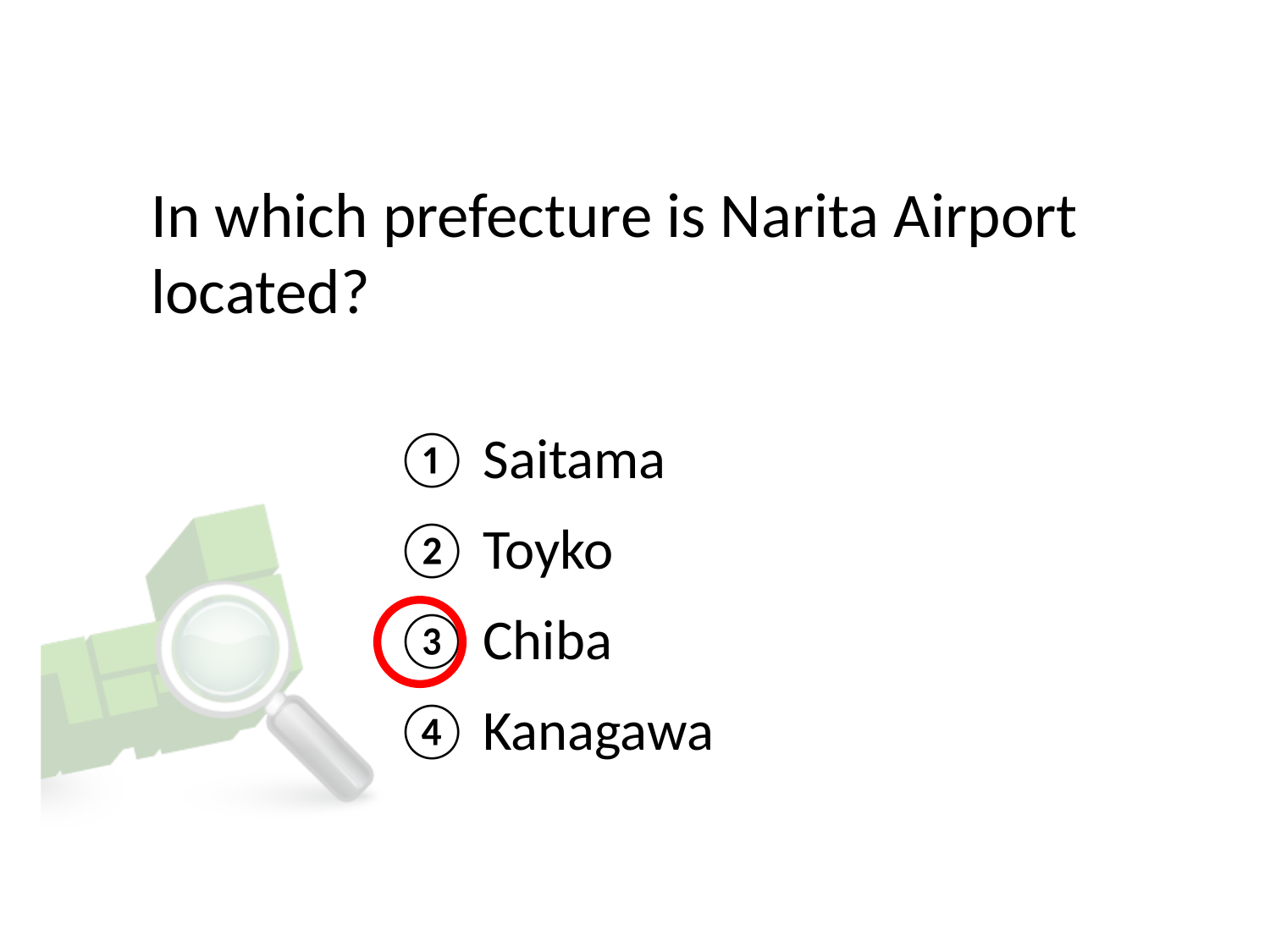

# In which prefecture is Narita Airport located?
① Saitama
② Toyko
③ Chiba
④ Kanagawa